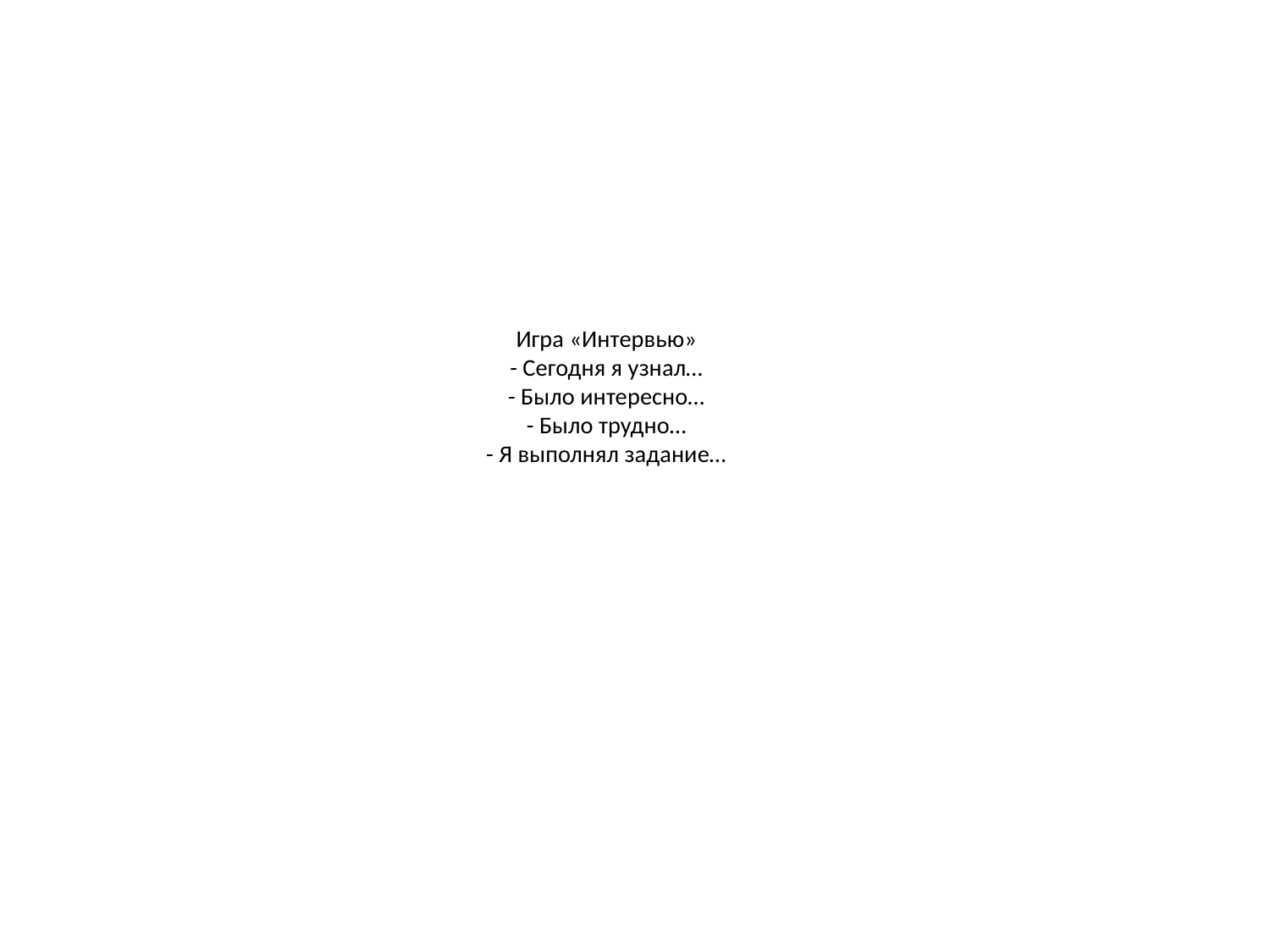

# Игра «Интервью» - Сегодня я узнал… - Было интересно… - Было трудно… - Я выполнял задание…